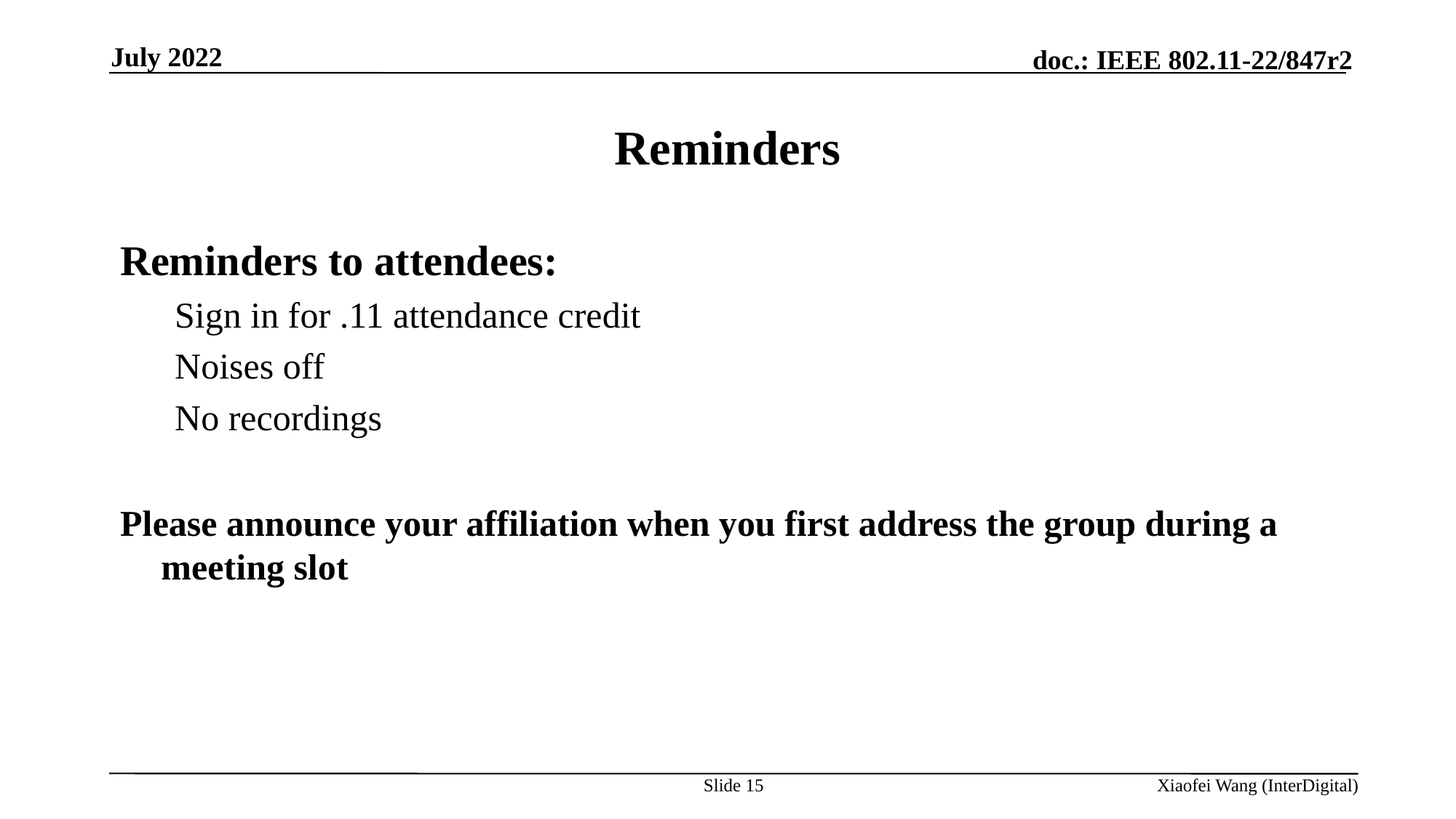

July 2022
# Reminders
Reminders to attendees:
Sign in for .11 attendance credit
Noises off
No recordings

Please announce your affiliation when you first address the group during a meeting slot

Slide 15
Xiaofei Wang (InterDigital)